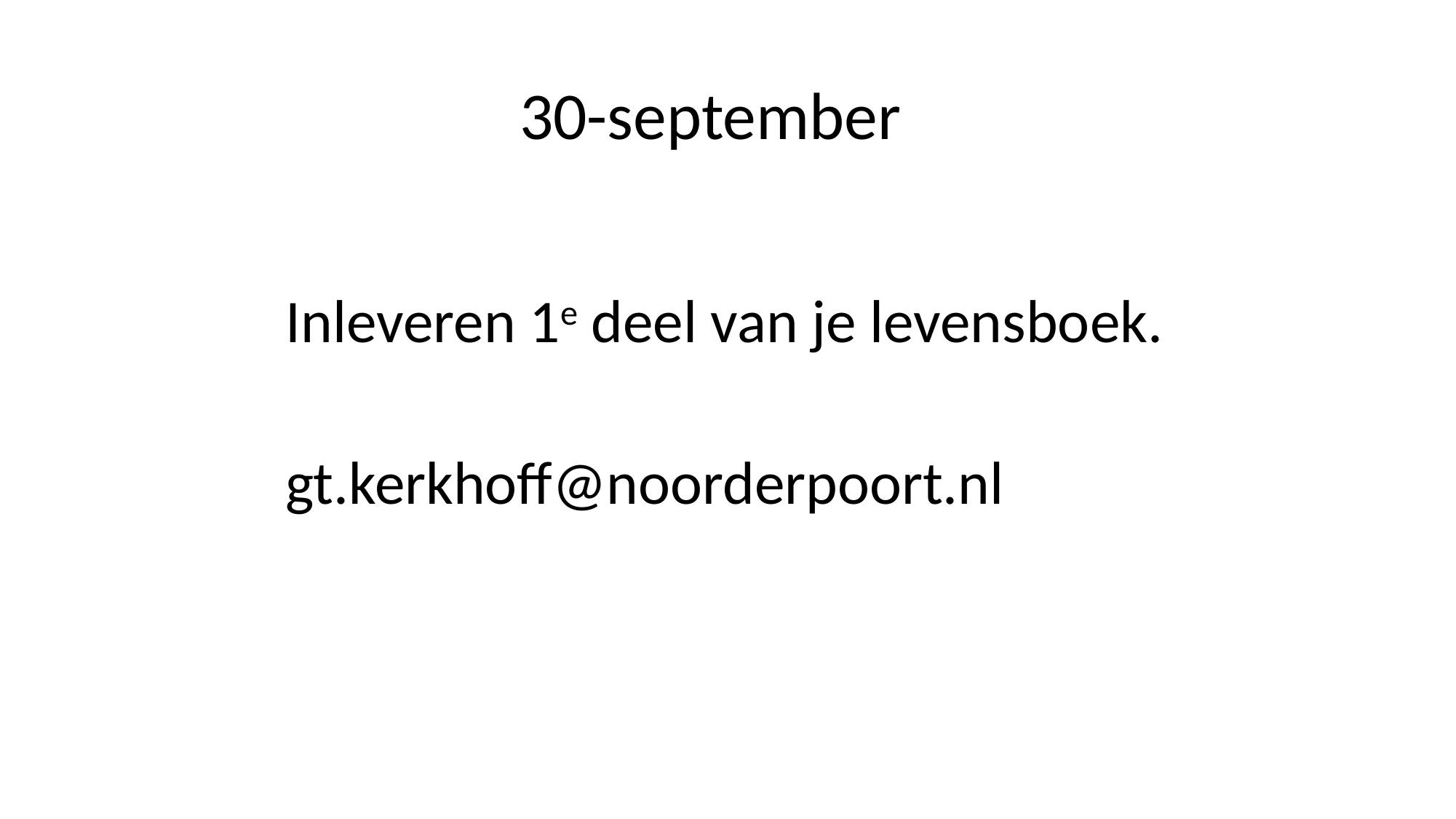

# 30-september
Inleveren 1e deel van je levensboek.

gt.kerkhoff@noorderpoort.nl